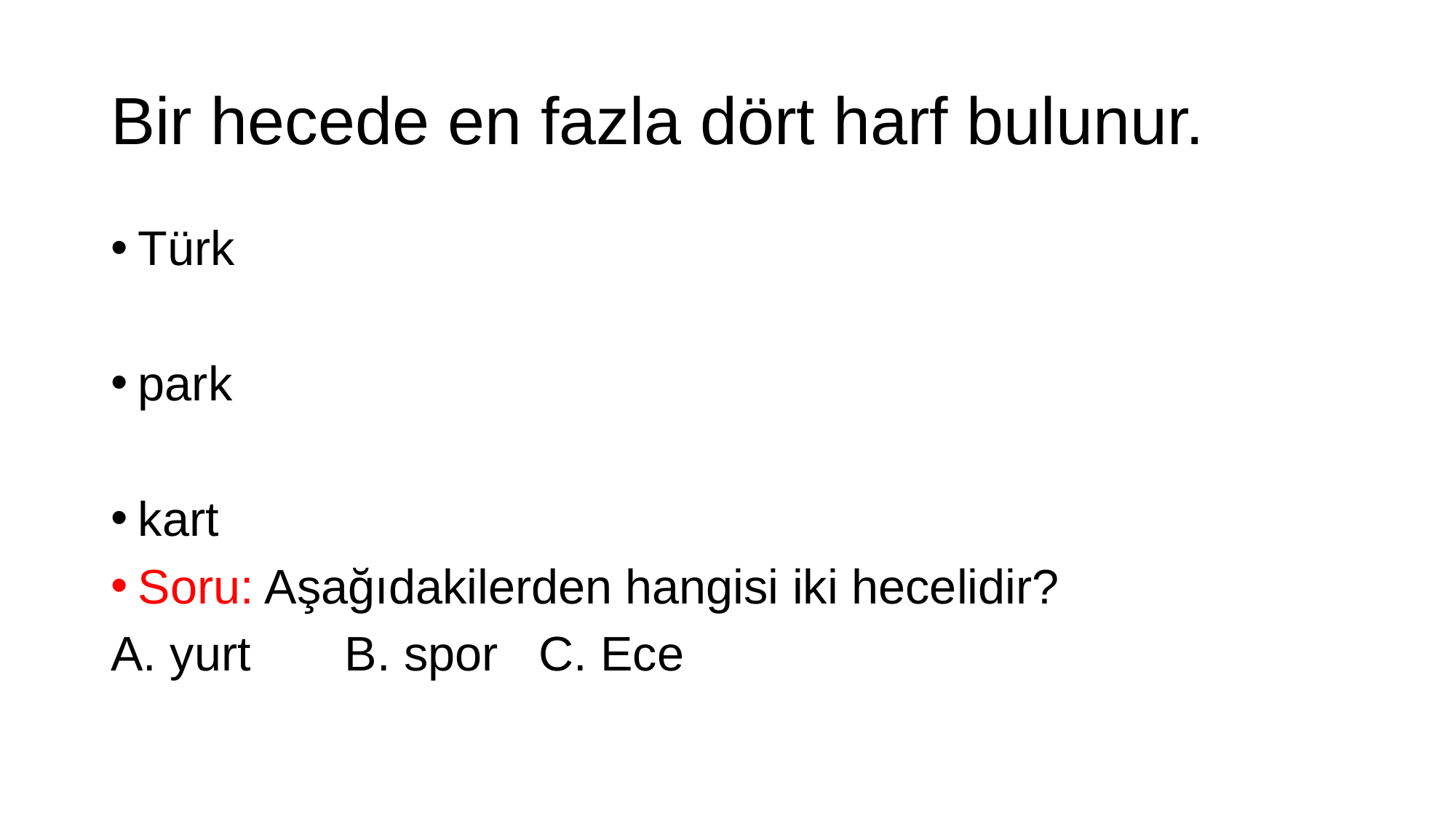

# Bir hecede en fazla dört harf bulunur.
Türk

park

kart
Soru: Aşağıdakilerden hangisi iki hecelidir?
A. yurt       B. spor   C. Ece